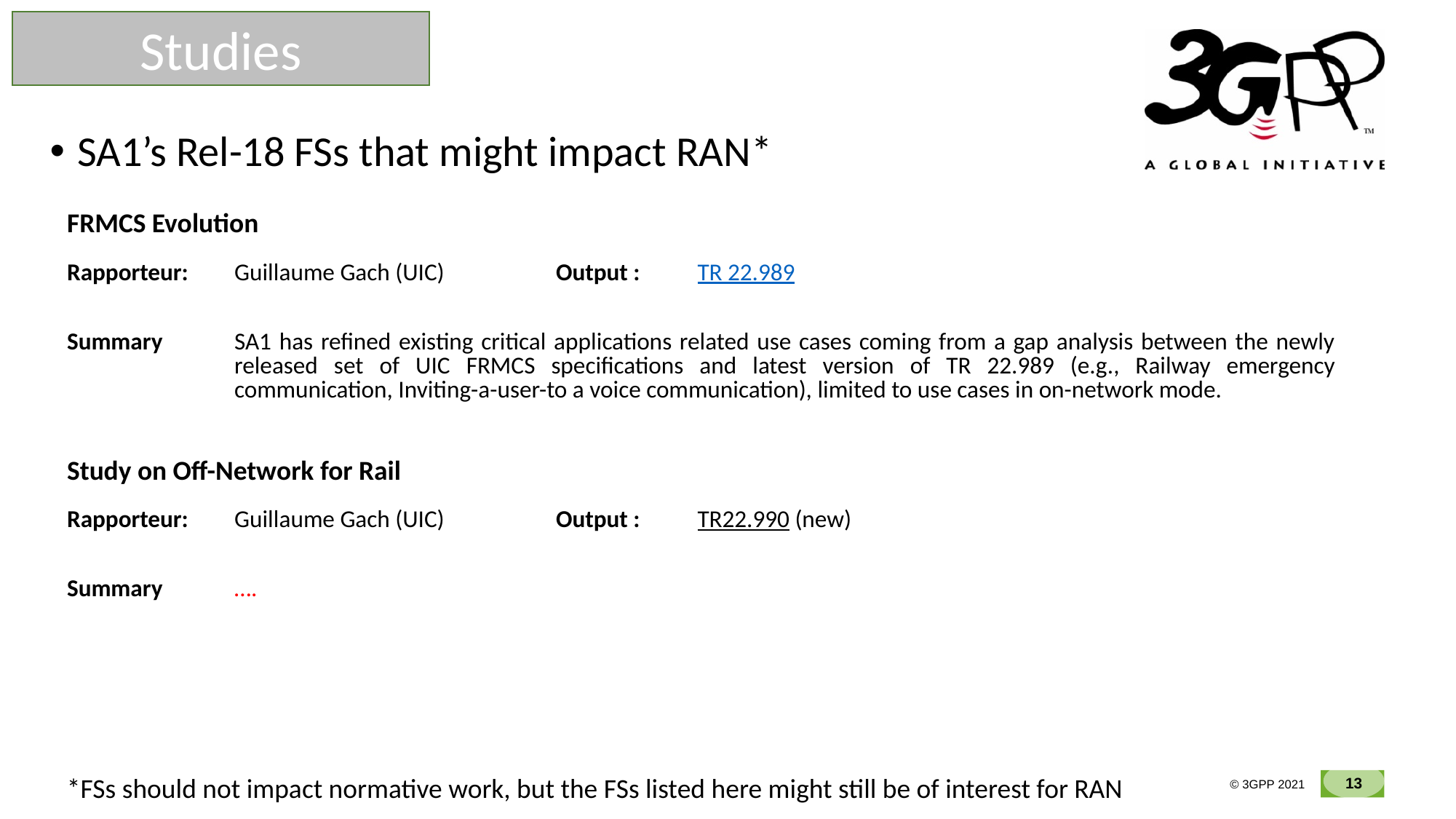

#
Studies
SA1’s Rel-18 FSs that might impact RAN*
| FRMCS Evolution |  |  |  |
| --- | --- | --- | --- |
| Rapporteur: | Guillaume Gach (UIC) | Output : | TR 22.989 |
| Summary | SA1 has refined existing critical applications related use cases coming from a gap analysis between the newly released set of UIC FRMCS specifications and latest version of TR 22.989 (e.g., Railway emergency communication, Inviting-a-user-to a voice communication), limited to use cases in on-network mode. |  |  |
| Study on Off-Network for Rail |  |  |  |
| --- | --- | --- | --- |
| Rapporteur: | Guillaume Gach (UIC) | Output : | TR22.990 (new) |
| Summary | …. |  |  |
*FSs should not impact normative work, but the FSs listed here might still be of interest for RAN